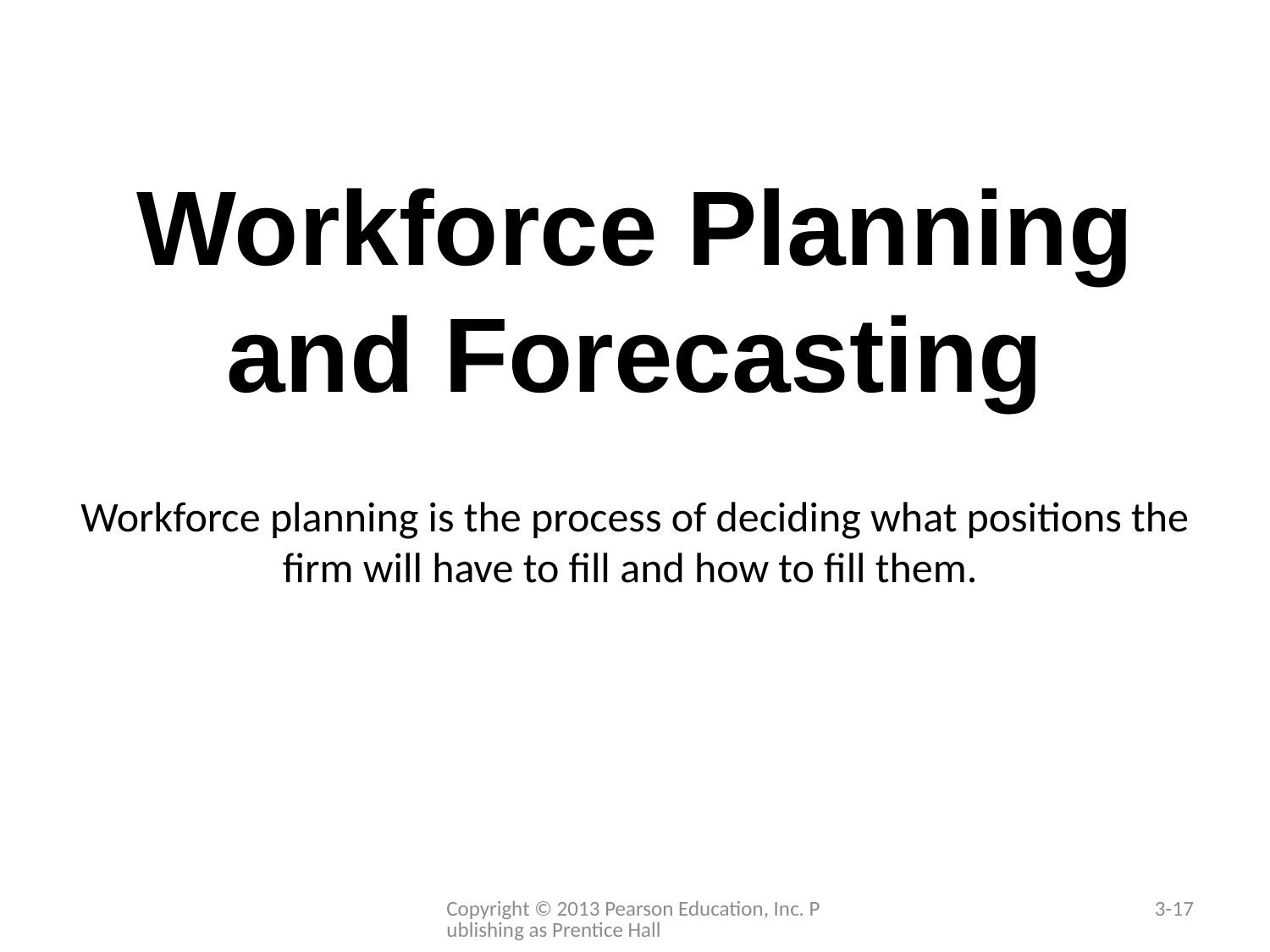

# Workforce Planning and Forecasting Workforce planning is the process of deciding what positions the firm will have to fill and how to fill them.
Copyright © 2013 Pearson Education, Inc. Publishing as Prentice Hall
3-17